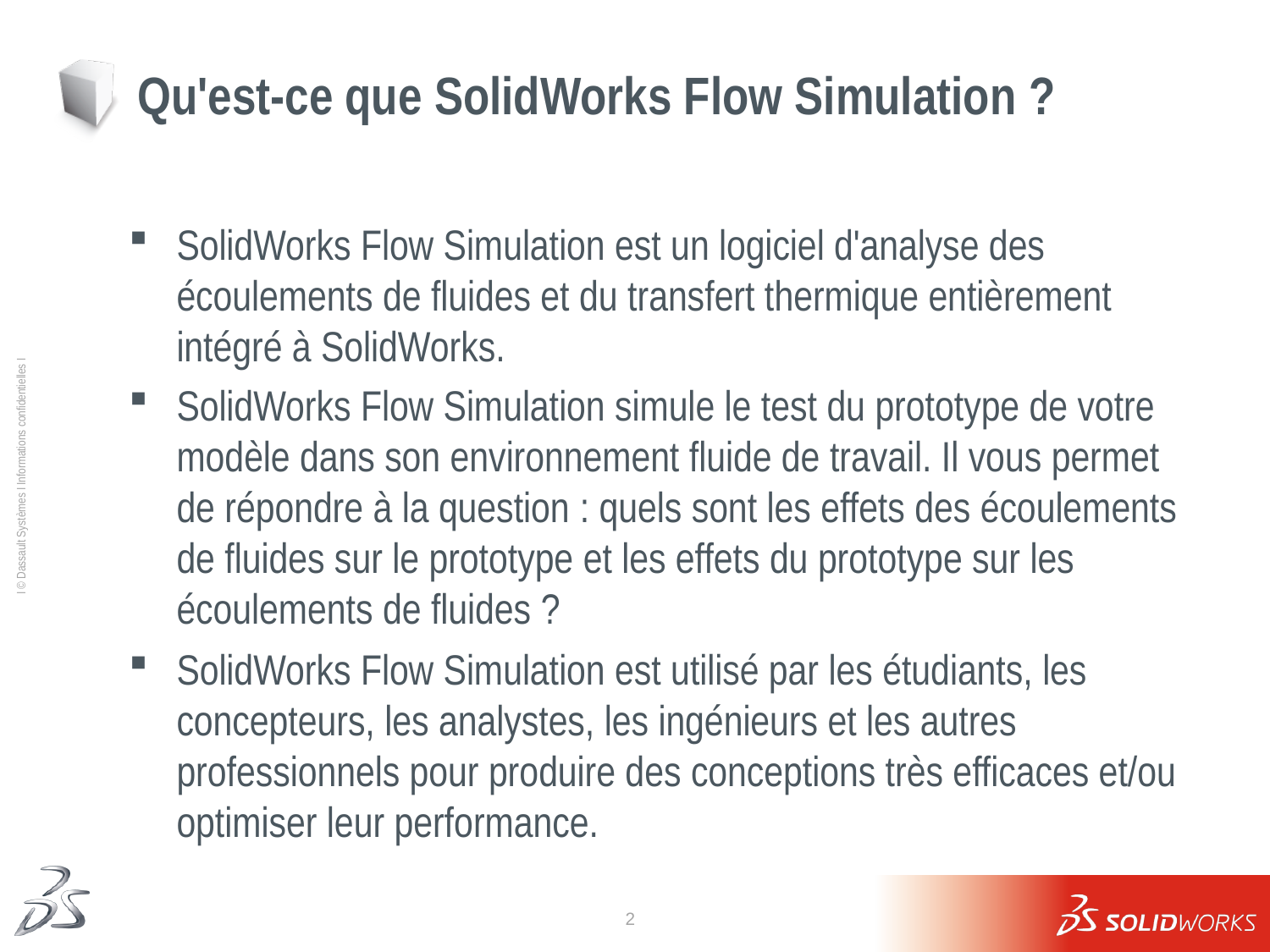

# Qu'est-ce que SolidWorks Flow Simulation ?
SolidWorks Flow Simulation est un logiciel d'analyse des écoulements de fluides et du transfert thermique entièrement intégré à SolidWorks.
SolidWorks Flow Simulation simule le test du prototype de votre modèle dans son environnement fluide de travail. Il vous permet de répondre à la question : quels sont les effets des écoulements de fluides sur le prototype et les effets du prototype sur les écoulements de fluides ?
SolidWorks Flow Simulation est utilisé par les étudiants, les concepteurs, les analystes, les ingénieurs et les autres professionnels pour produire des conceptions très efficaces et/ou optimiser leur performance.